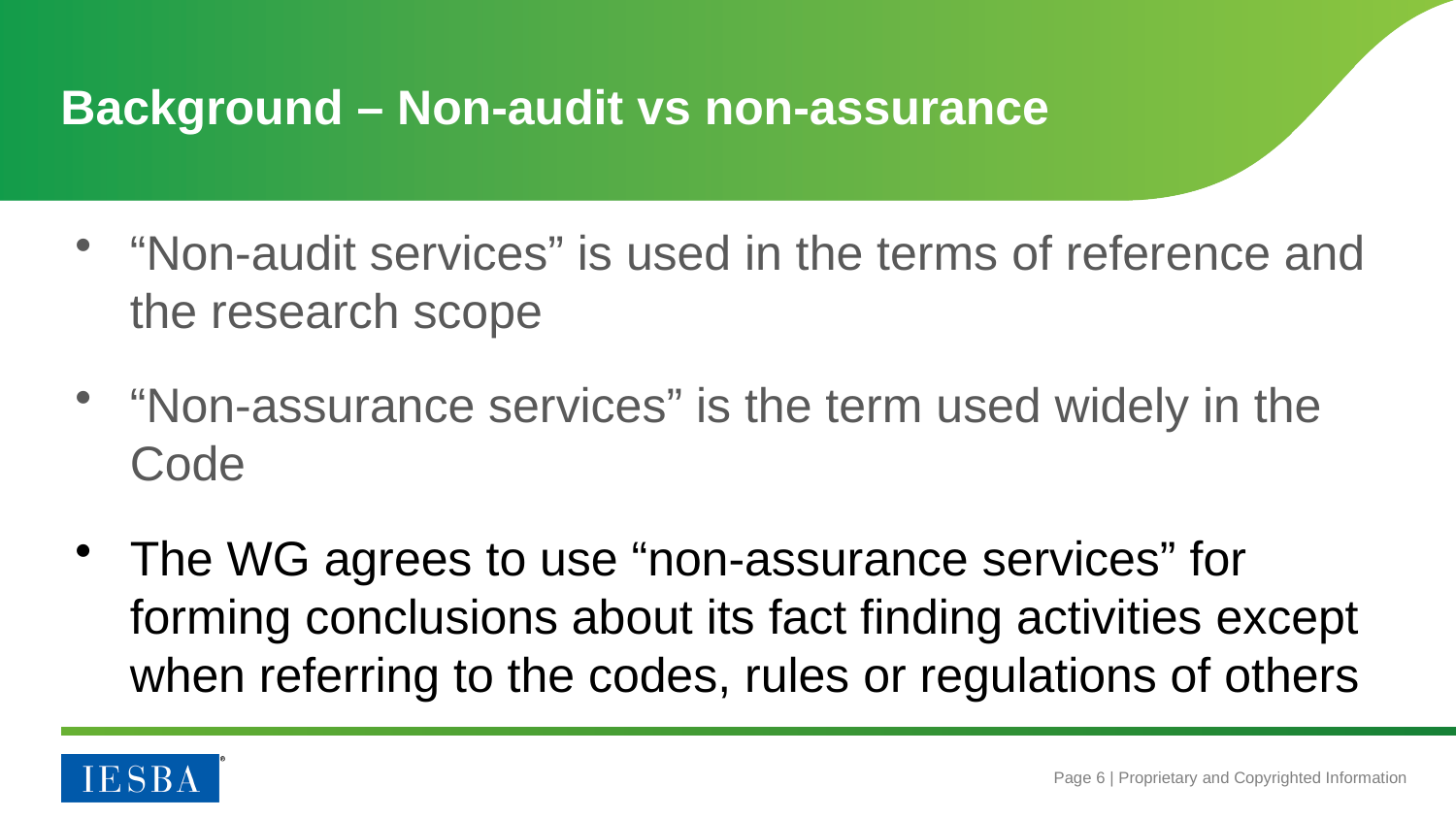

# Background – Non-audit vs non-assurance
“Non-audit services” is used in the terms of reference and the research scope
“Non-assurance services” is the term used widely in the Code
The WG agrees to use “non-assurance services” for forming conclusions about its fact finding activities except when referring to the codes, rules or regulations of others